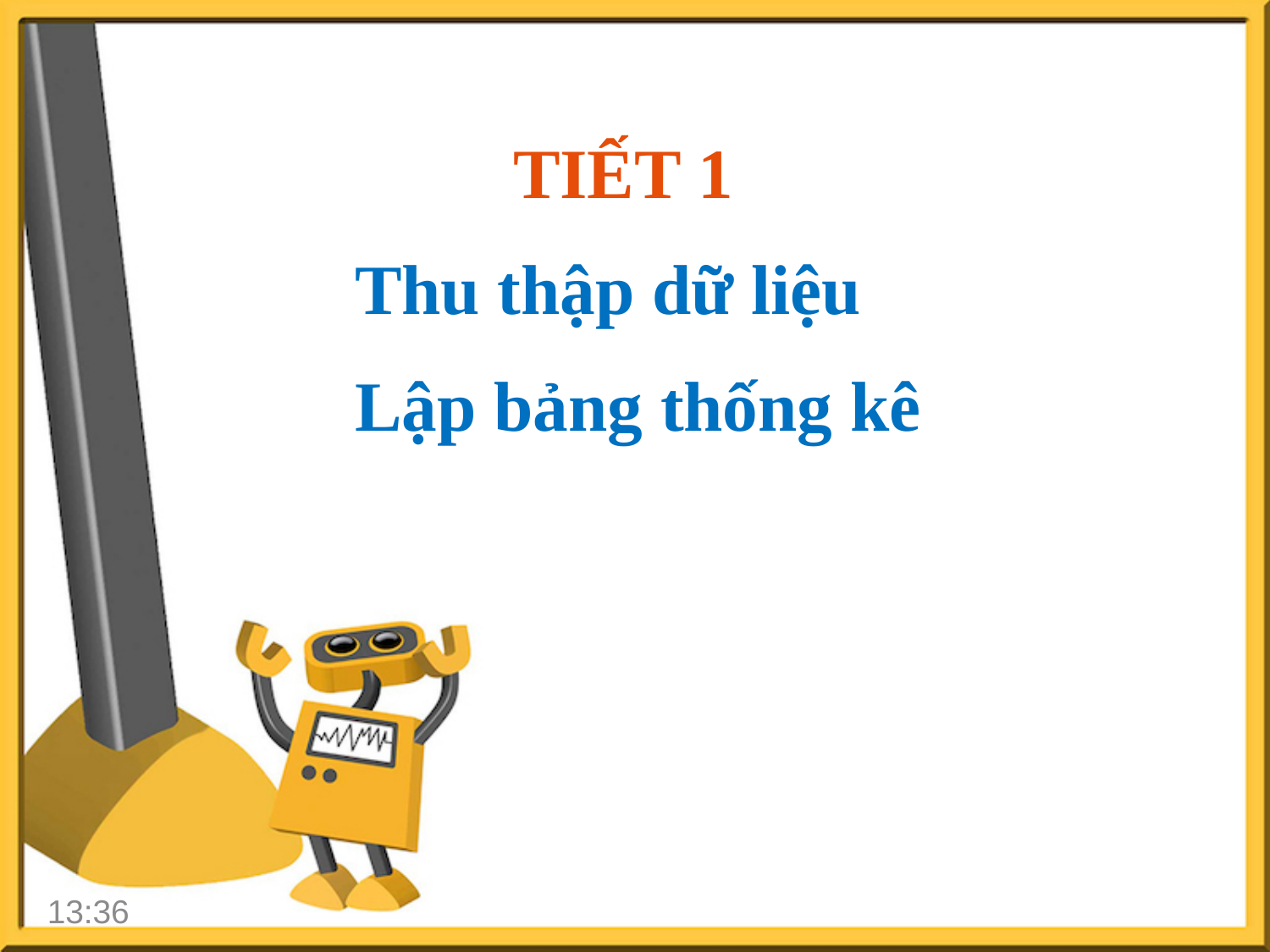

TIẾT 1
         Thu thập dữ liệu
         Lập bảng thống kê
13:36